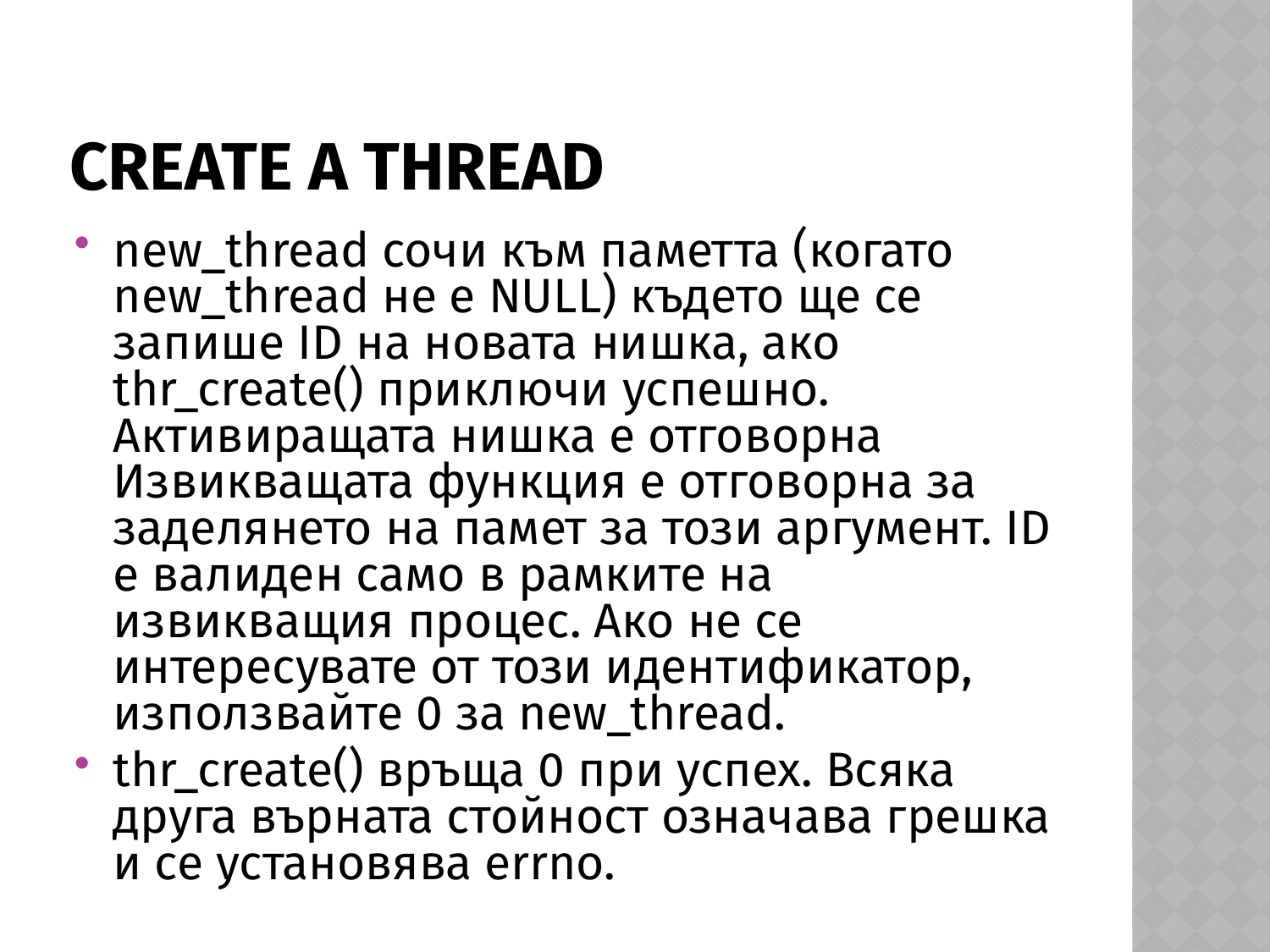

# Create a Thread
new_thread сочи към паметта (когато new_thread не е NULL) където ще се запише ID на новата нишка, ако thr_create() приключи успешно. Активиращата нишка е отговорна Извикващата функция е отговорна за заделянето на памет за този аргумент. ID е валиден само в рамките на извикващия процес. Ако не се интересувате от този идентификатор, използвайте 0 за new_thread.
thr_create() връща 0 при успех. Всяка друга върната стойност означава грешка и се установява errno.